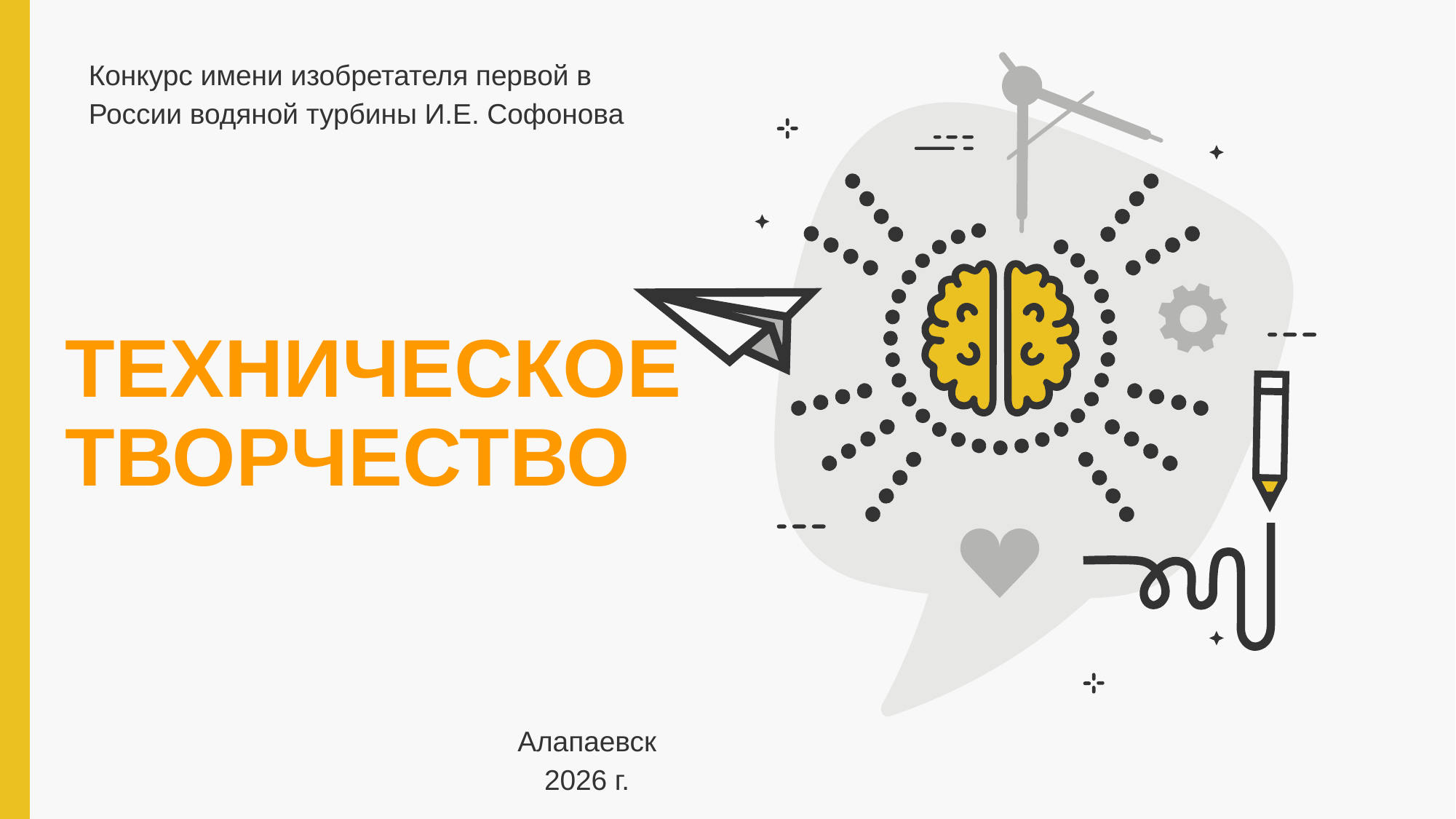

Конкурс имени изобретателя первой в России водяной турбины И.Е. Софонова

# ТЕХНИЧЕСКОЕ ТВОРЧЕСТВО

Алапаевск
2026 г.